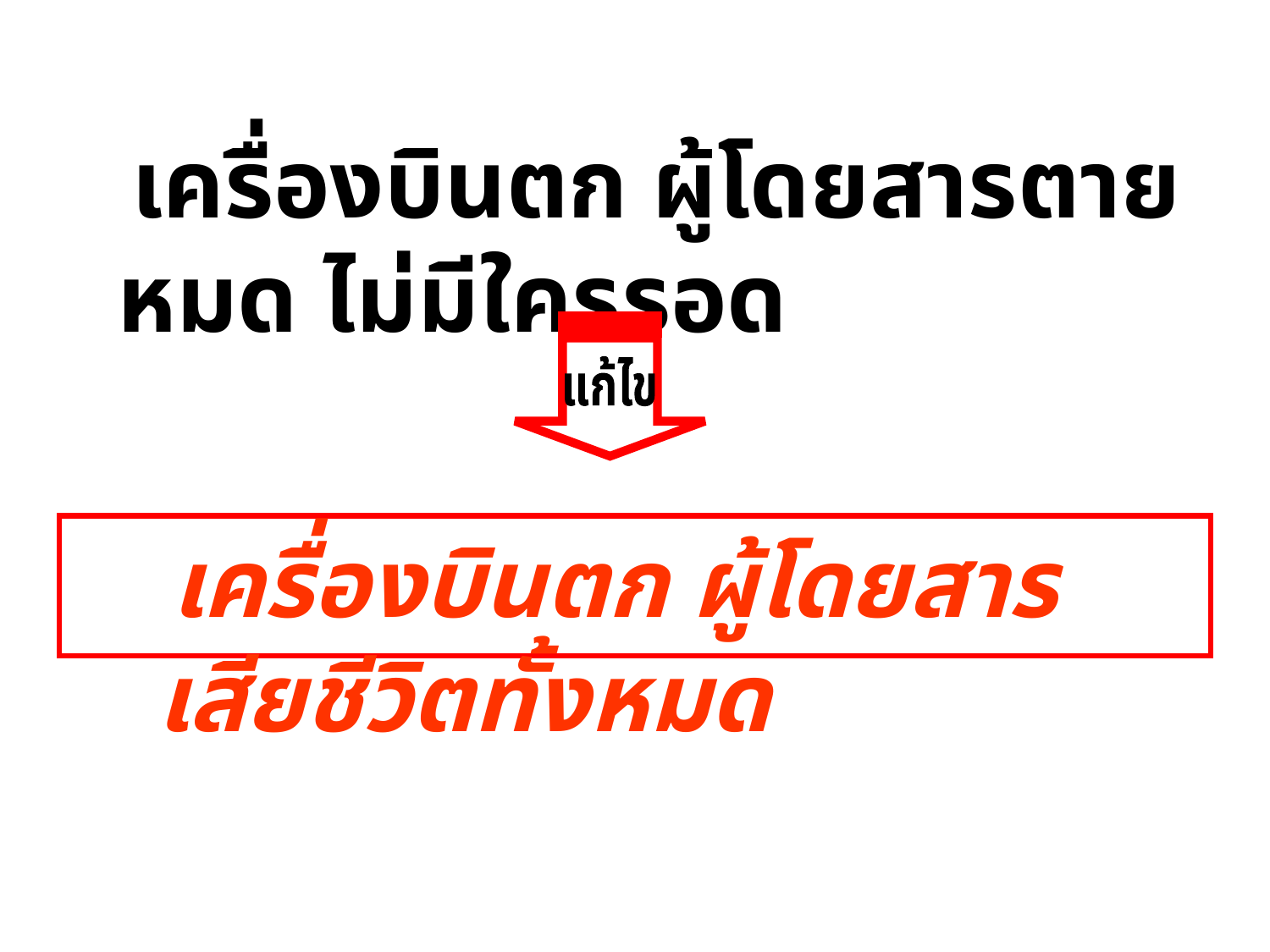

เครื่องบินตก ผู้โดยสารตายหมด ไม่มีใครรอด

แก้ไข

    เครื่องบินตก ผู้โดยสารเสียชีวิตทั้งหมด